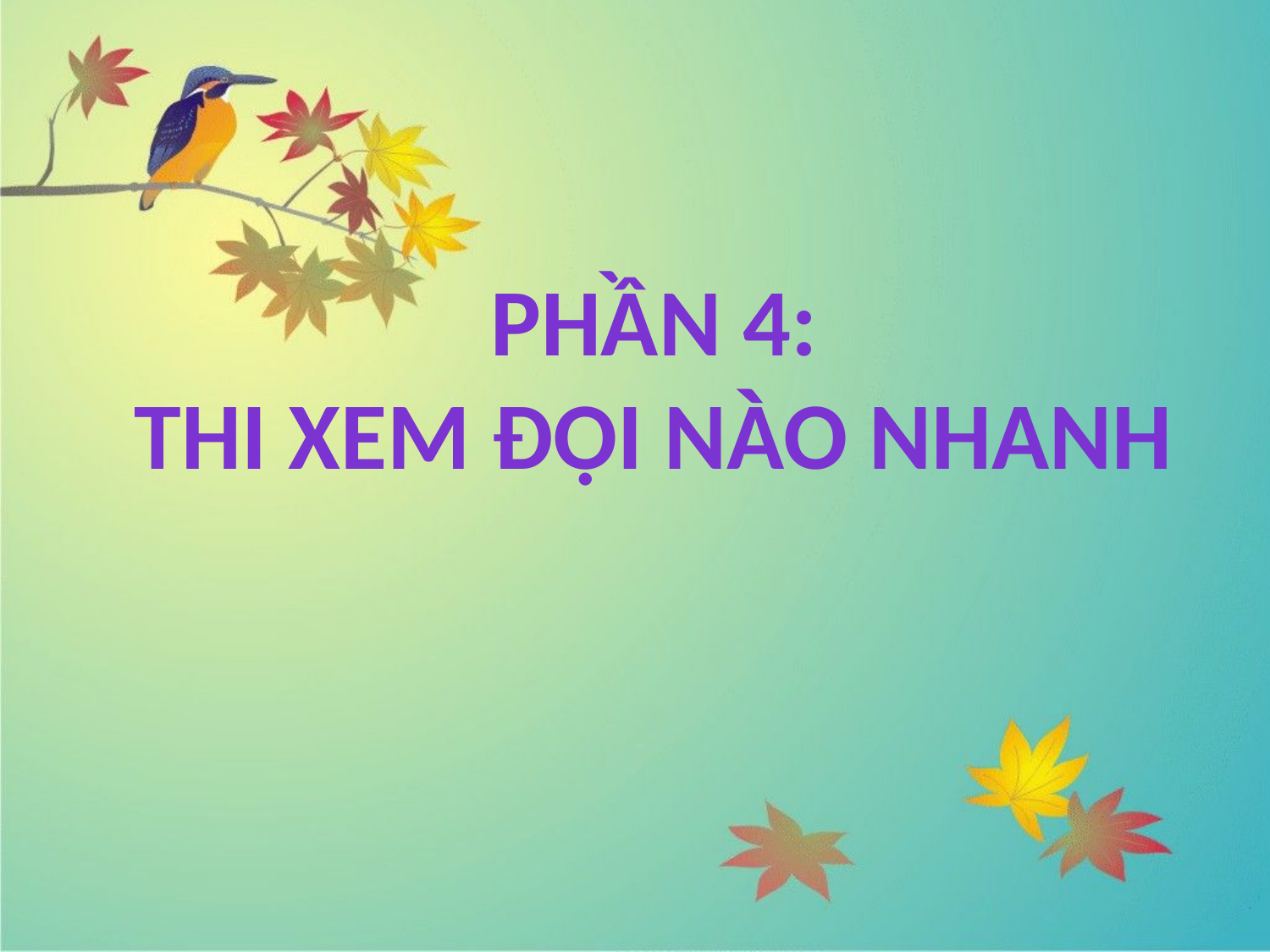

Phần 4:
Thi xem đội nào nhanh